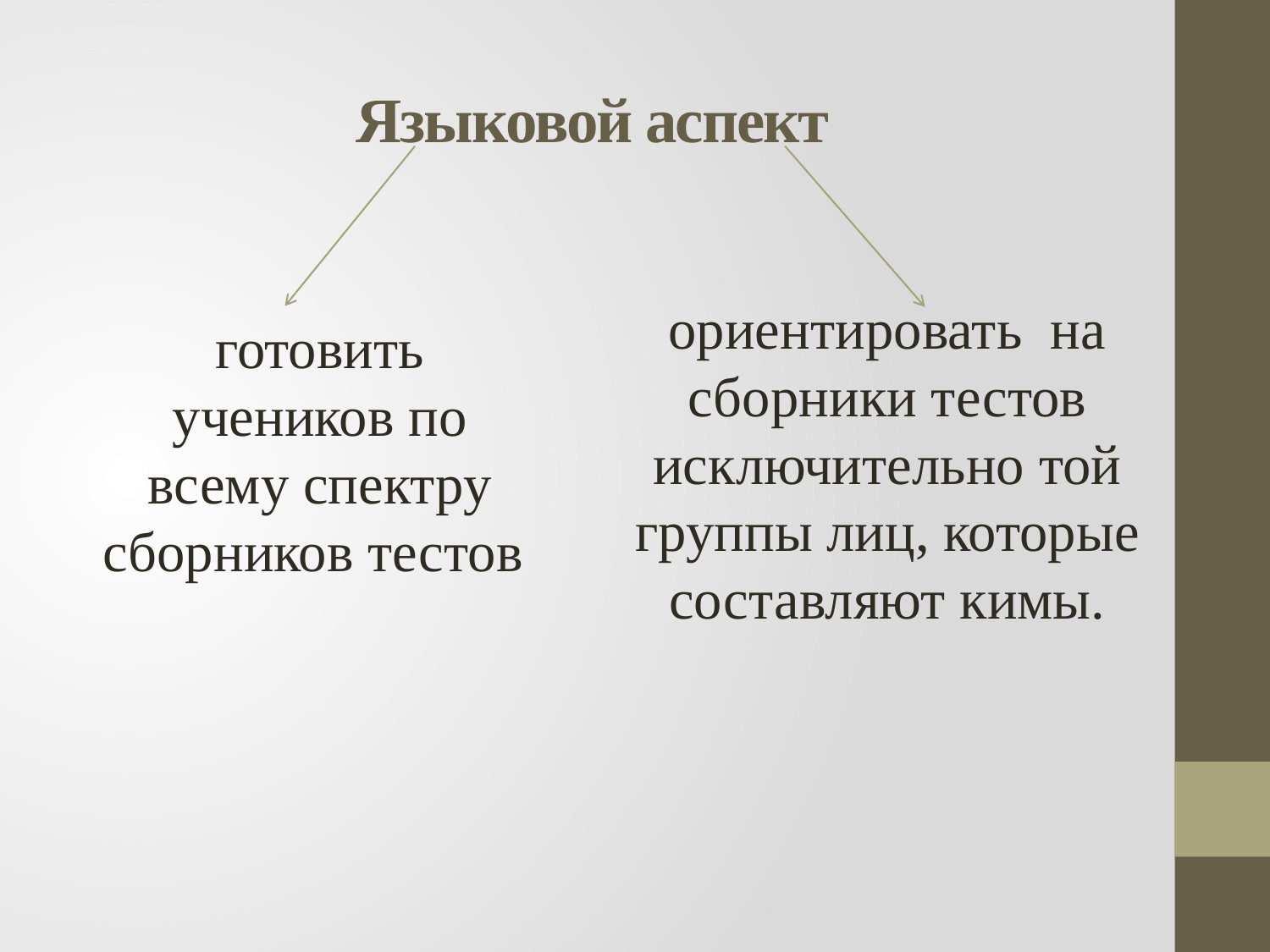

# Языковой аспект
ориентировать  на сборники тестов исключительно той группы лиц, которые составляют кимы.
готовить учеников по всему спектру сборников тестов